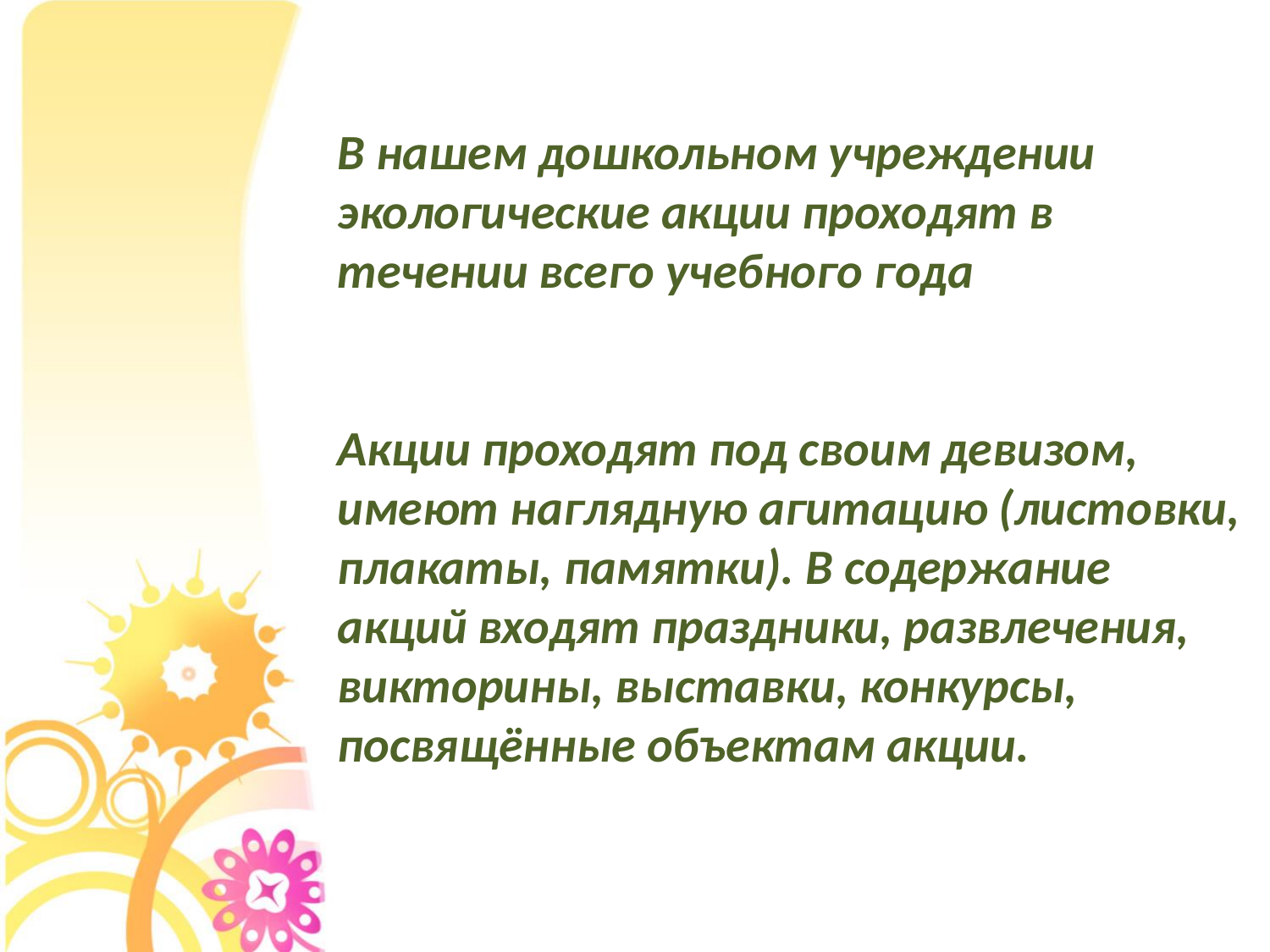

В нашем дошкольном учреждении экологические акции проходят в течении всего учебного года

Акции проходят под своим девизом, имеют наглядную агитацию (листовки, плакаты, памятки). В содержание акций входят праздники, развлечения, викторины, выставки, конкурсы, посвящённые объектам акции.